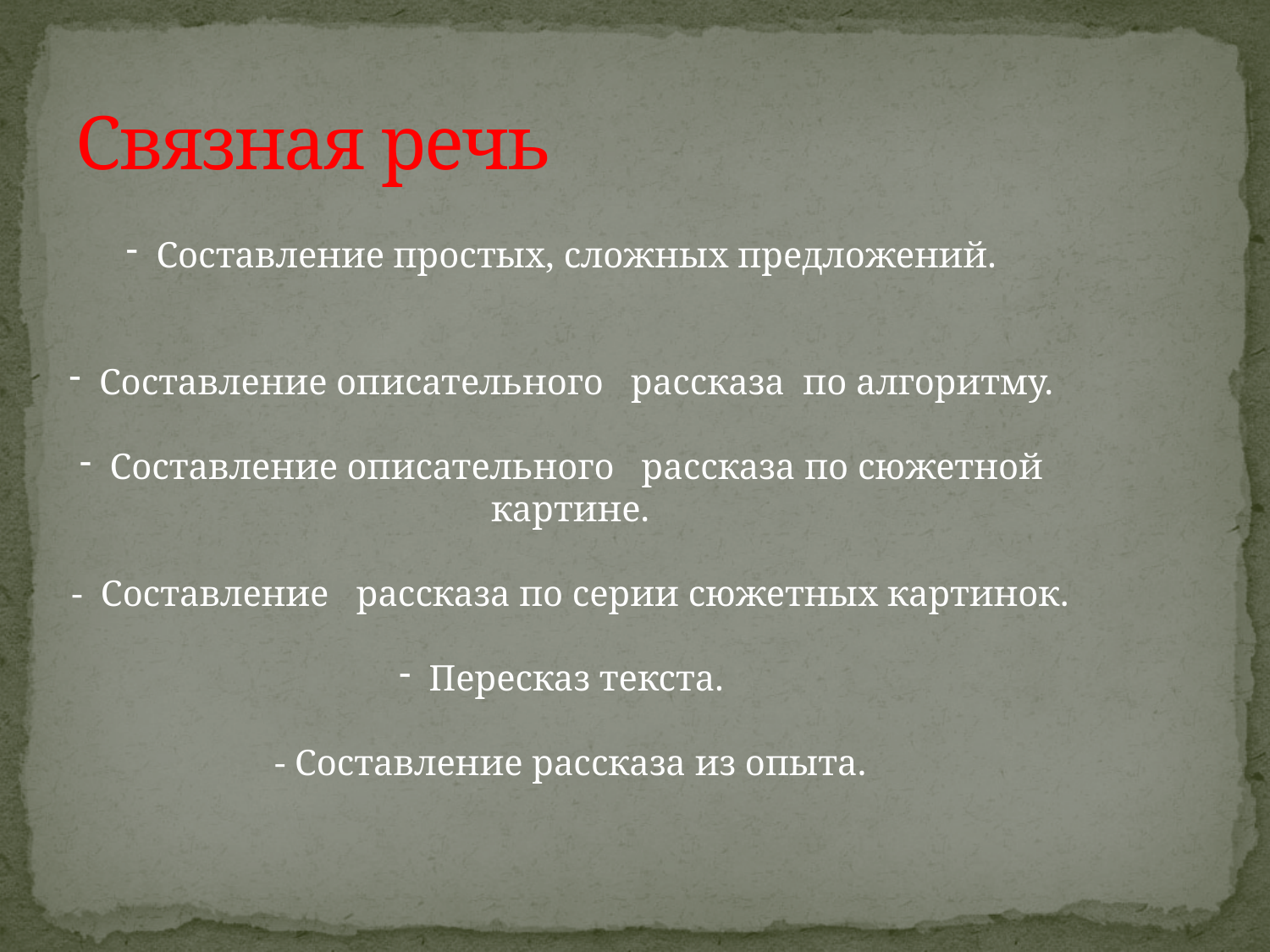

# Связная речь

Составление простых, сложных предложений.

Составление описательного   рассказа  по алгоритму.

Составление описательного   рассказа по сюжетной картине.

-  Составление   рассказа по серии сюжетных картинок.

Пересказ текста.

- Составление рассказа из опыта.